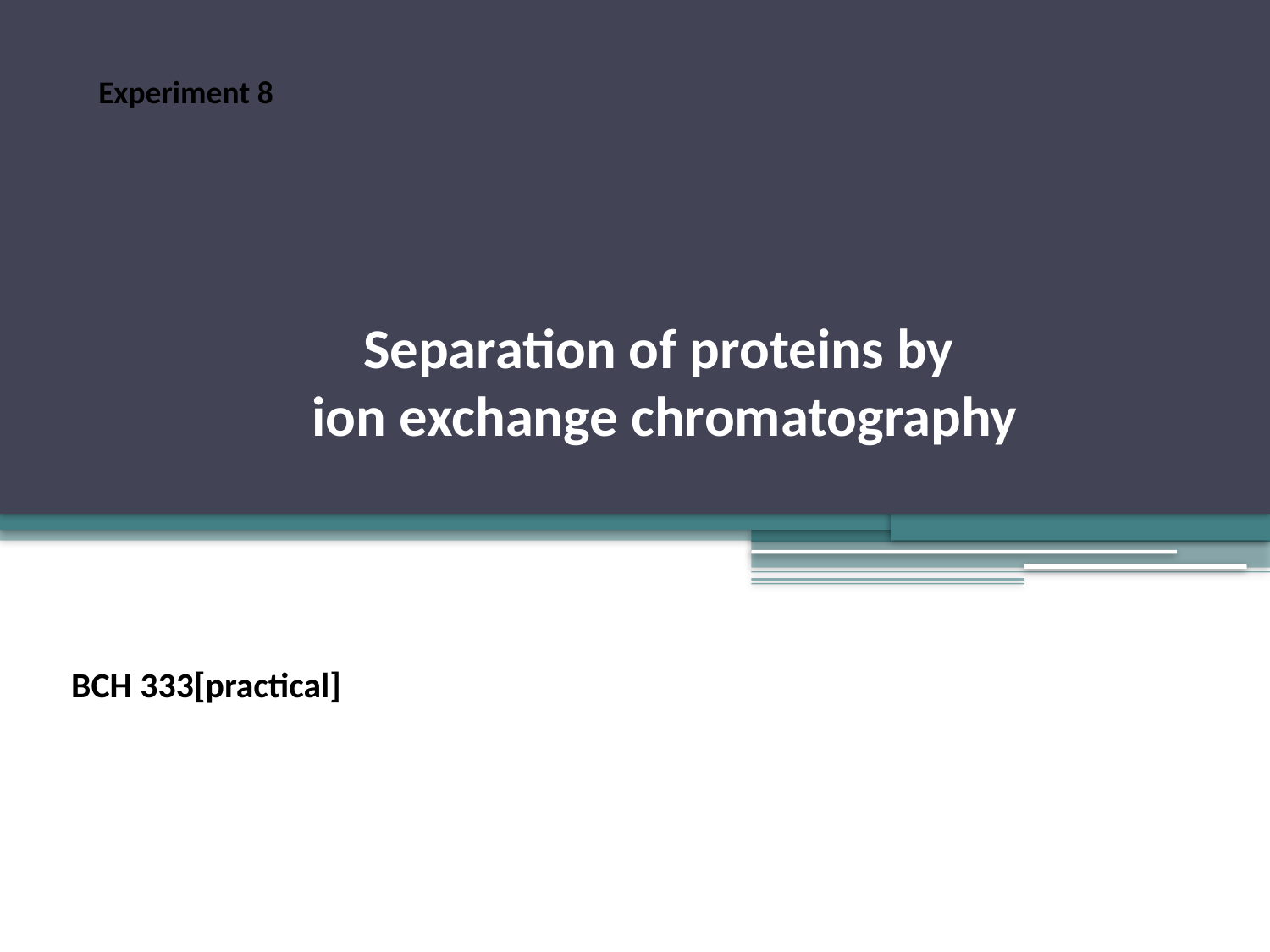

Experiment 8
Separation of proteins by
ion exchange chromatography
BCH 333[practical]